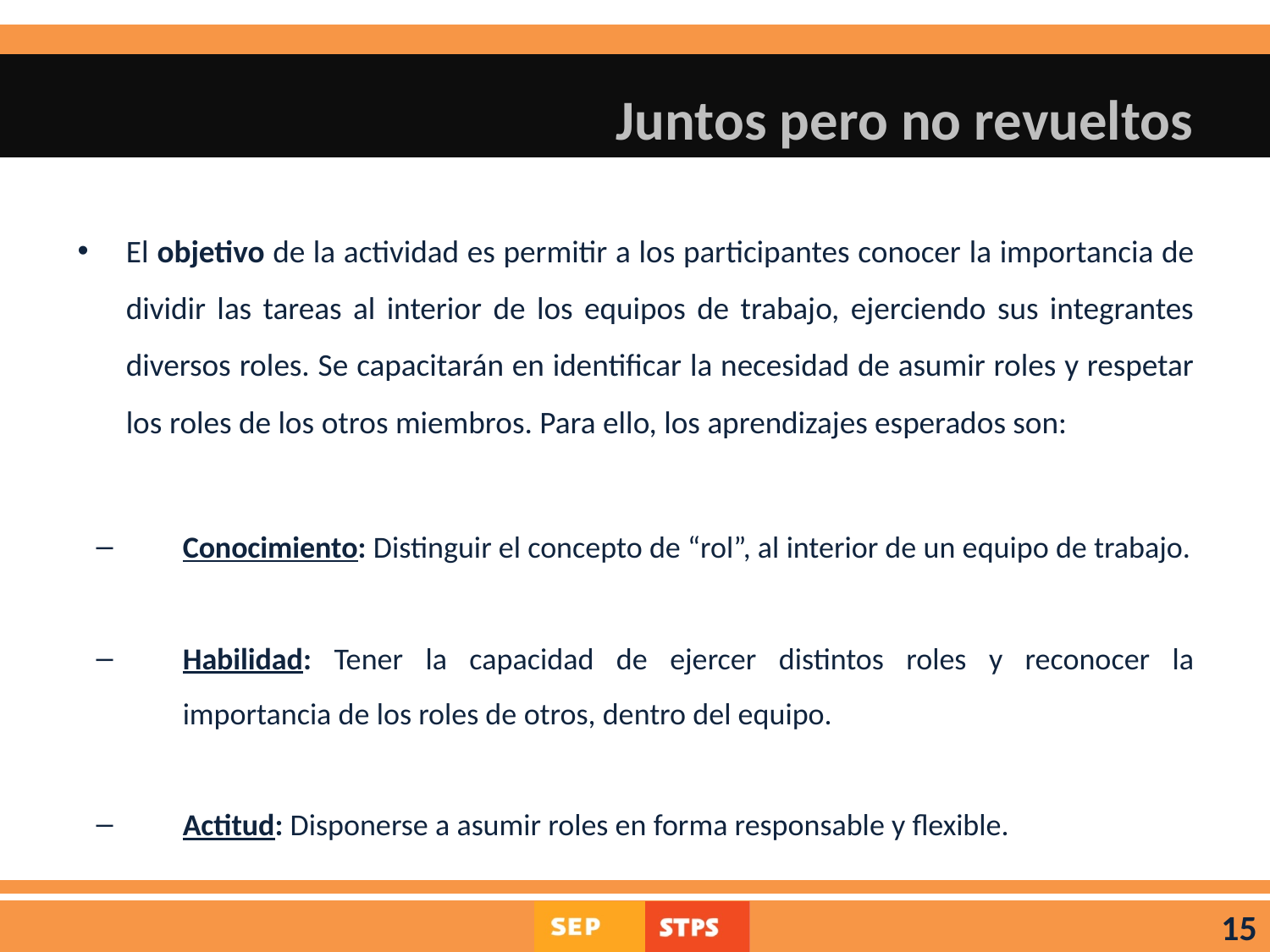

# Juntos pero no revueltos
El objetivo de la actividad es permitir a los participantes conocer la importancia de dividir las tareas al interior de los equipos de trabajo, ejerciendo sus integrantes diversos roles. Se capacitarán en identificar la necesidad de asumir roles y respetar los roles de los otros miembros. Para ello, los aprendizajes esperados son:

Conocimiento: Distinguir el concepto de “rol”, al interior de un equipo de trabajo.

Habilidad: Tener la capacidad de ejercer distintos roles y reconocer la importancia de los roles de otros, dentro del equipo.

Actitud: Disponerse a asumir roles en forma responsable y flexible.

15